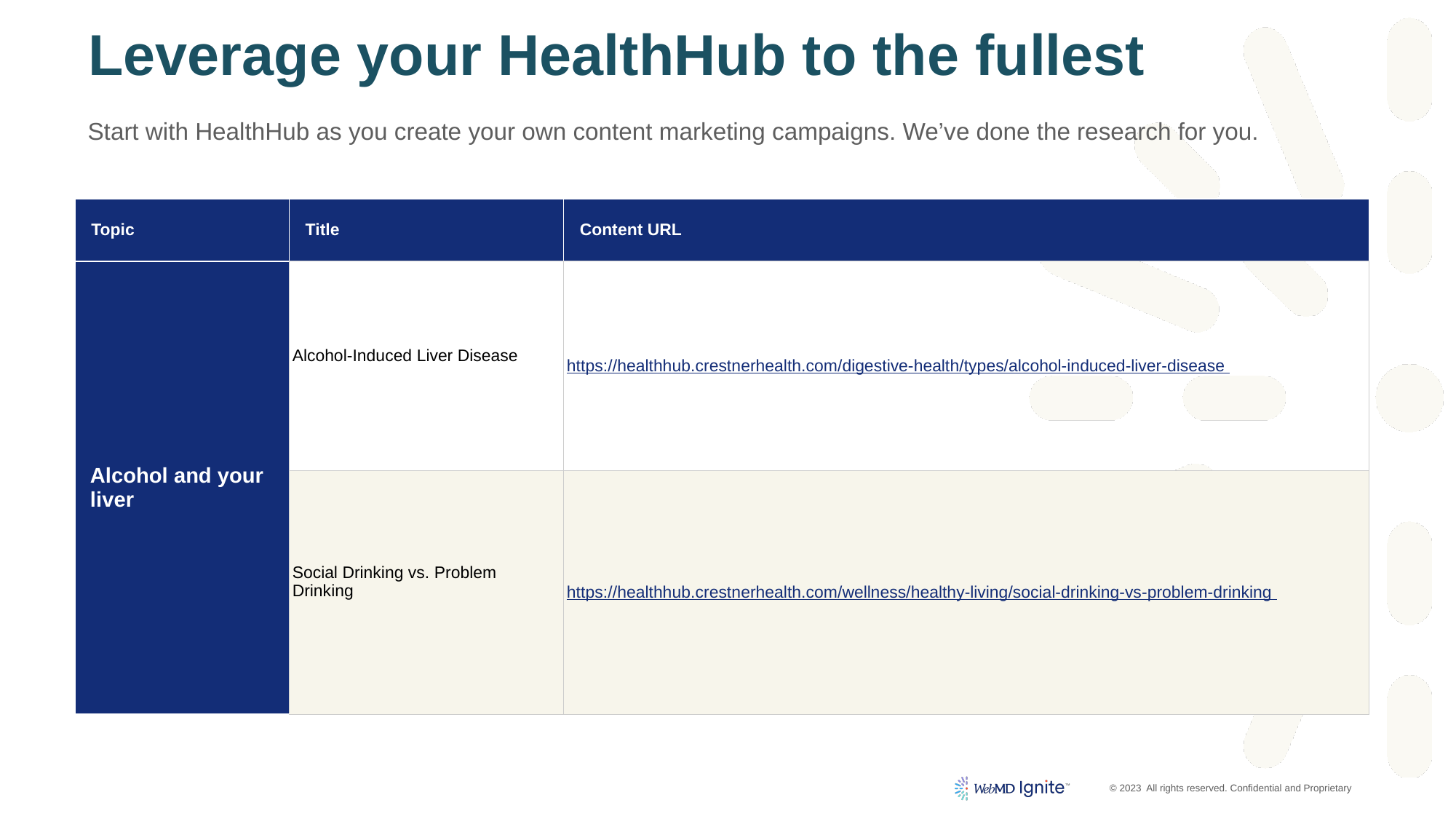

# Leverage your HealthHub to the fullest
Start with HealthHub as you create your own content marketing campaigns. We’ve done the research for you.
| Topic | Title | Content URL |
| --- | --- | --- |
| Alcohol and your liver | Alcohol-Induced Liver Disease | https://healthhub.crestnerhealth.com/digestive-health/types/alcohol-induced-liver-disease |
|  | Social Drinking vs. Problem Drinking | https://healthhub.crestnerhealth.com/wellness/healthy-living/social-drinking-vs-problem-drinking |